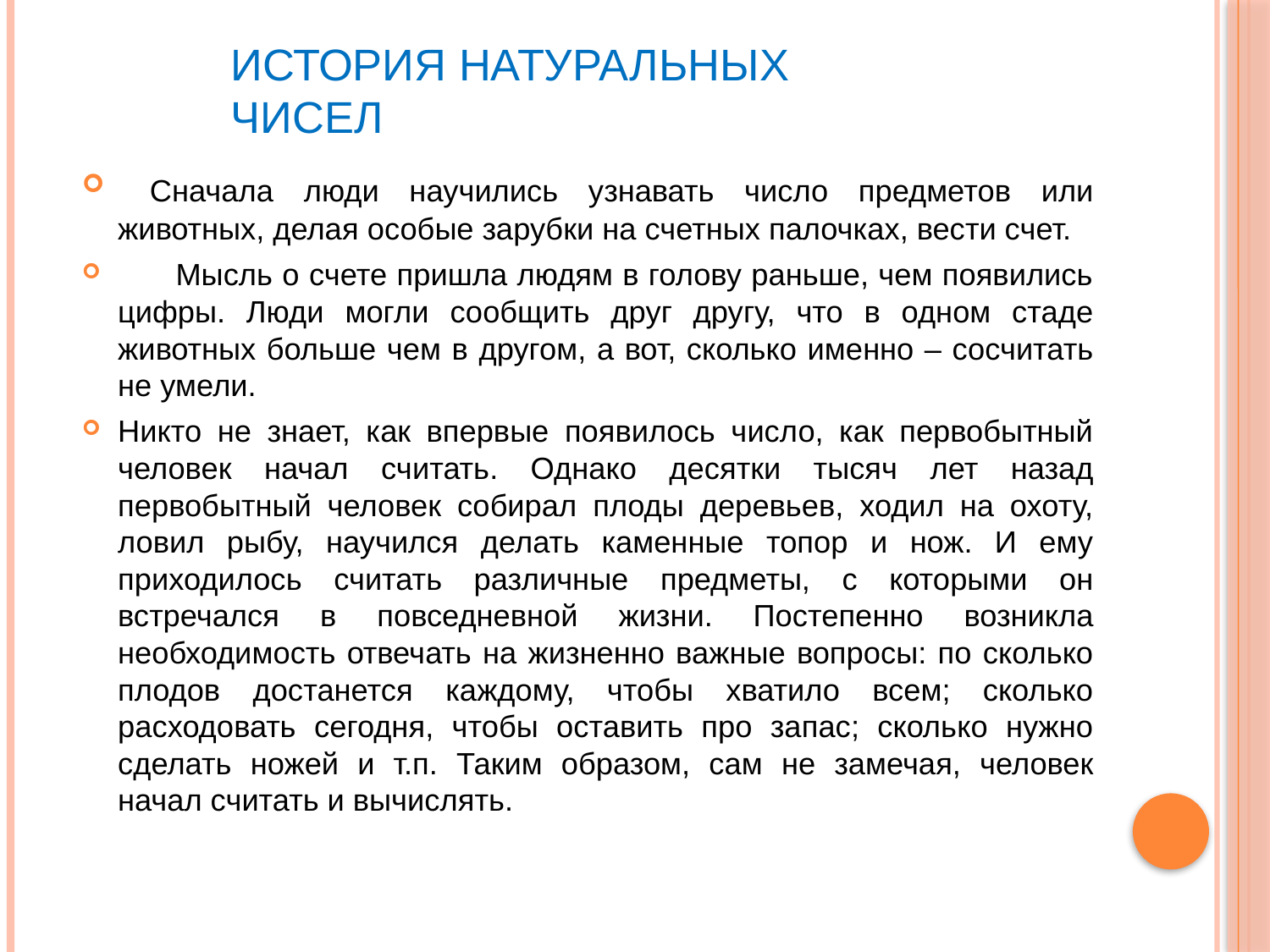

# История натуральных чисел
 Сначала люди научились узнавать число предметов или животных, делая особые зарубки на счетных палочках, вести счет.
      Мысль о счете пришла людям в голову раньше, чем появились цифры. Люди могли сообщить друг другу, что в одном стаде животных больше чем в другом, а вот, сколько именно – сосчитать не умели.
Никто не знает, как впервые появилось число, как первобытный человек начал считать. Однако десятки тысяч лет назад первобытный человек собирал плоды деревьев, ходил на охоту, ловил рыбу, научился делать каменные топор и нож. И ему приходилось считать различные предметы, с которыми он встречался в повседневной жизни. Постепенно возникла необходимость отвечать на жизненно важные вопросы: по сколько плодов достанется каждому, чтобы хватило всем; сколько расходовать сегодня, чтобы оставить про запас; сколько нужно сделать ножей и т.п. Таким образом, сам не замечая, человек начал считать и вычислять.